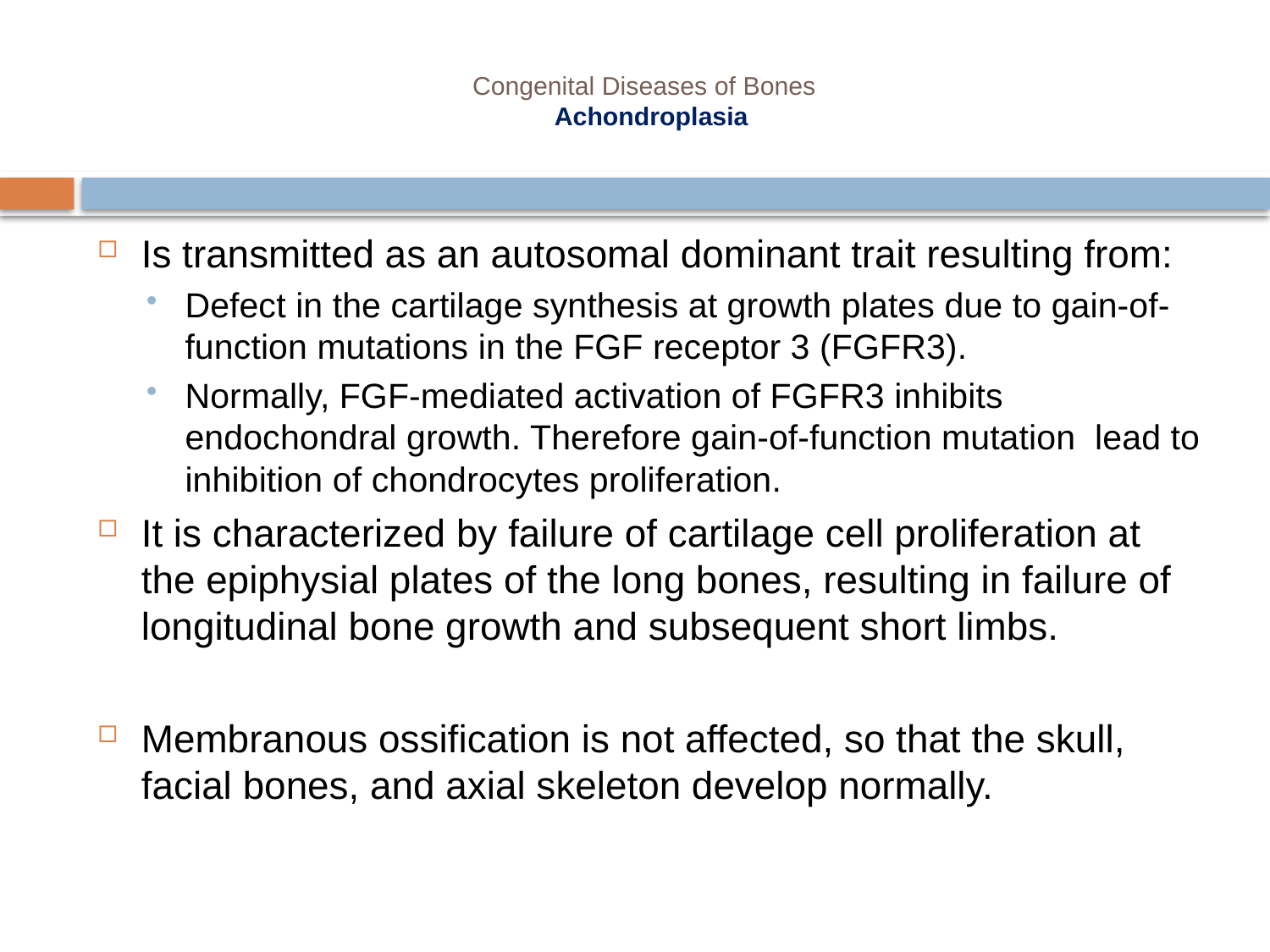

# Congenital Diseases of Bones Achondroplasia
Is transmitted as an autosomal dominant trait resulting from:
Defect in the cartilage synthesis at growth plates due to gain-of-function mutations in the FGF receptor 3 (FGFR3).
Normally, FGF-mediated activation of FGFR3 inhibits endochondral growth. Therefore gain-of-function mutation  lead to inhibition of chondrocytes proliferation.
It is characterized by failure of cartilage cell proliferation at the epiphysial plates of the long bones, resulting in failure of longitudinal bone growth and subsequent short limbs.

Membranous ossification is not affected, so that the skull, facial bones, and axial skeleton develop normally.